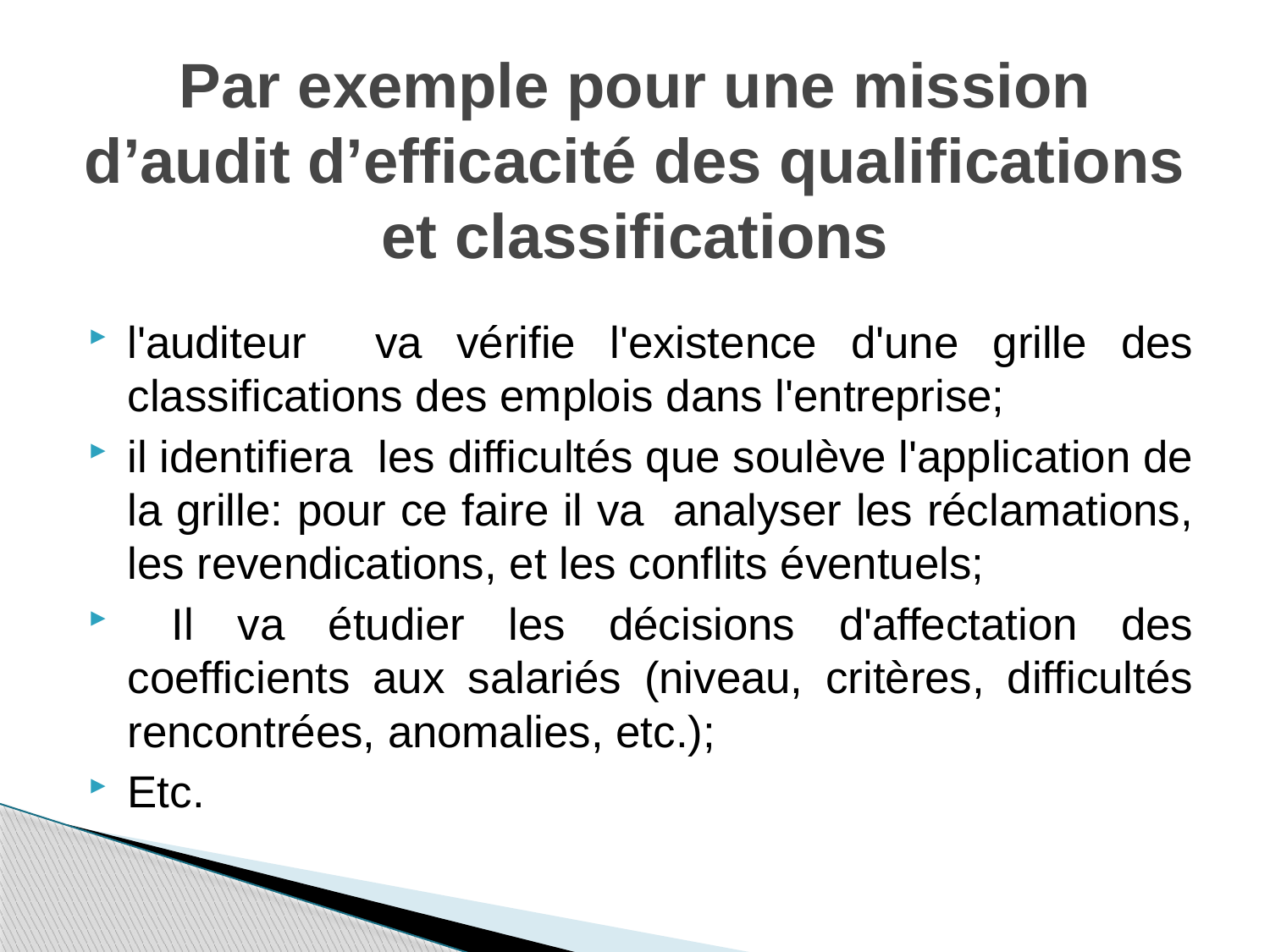

# Par exemple pour une mission d’audit d’efficacité des qualifications et classifications
l'auditeur  va vérifie l'existence d'une grille des classifications des emplois dans l'entreprise;
il identifiera  les difficultés que soulève l'application de la grille: pour ce faire il va  analyser les réclamations, les revendications, et les conflits éventuels;
 Il va étudier les décisions d'affectation des coefficients aux salariés (niveau, critères, difficultés rencontrées, anomalies, etc.);
Etc.